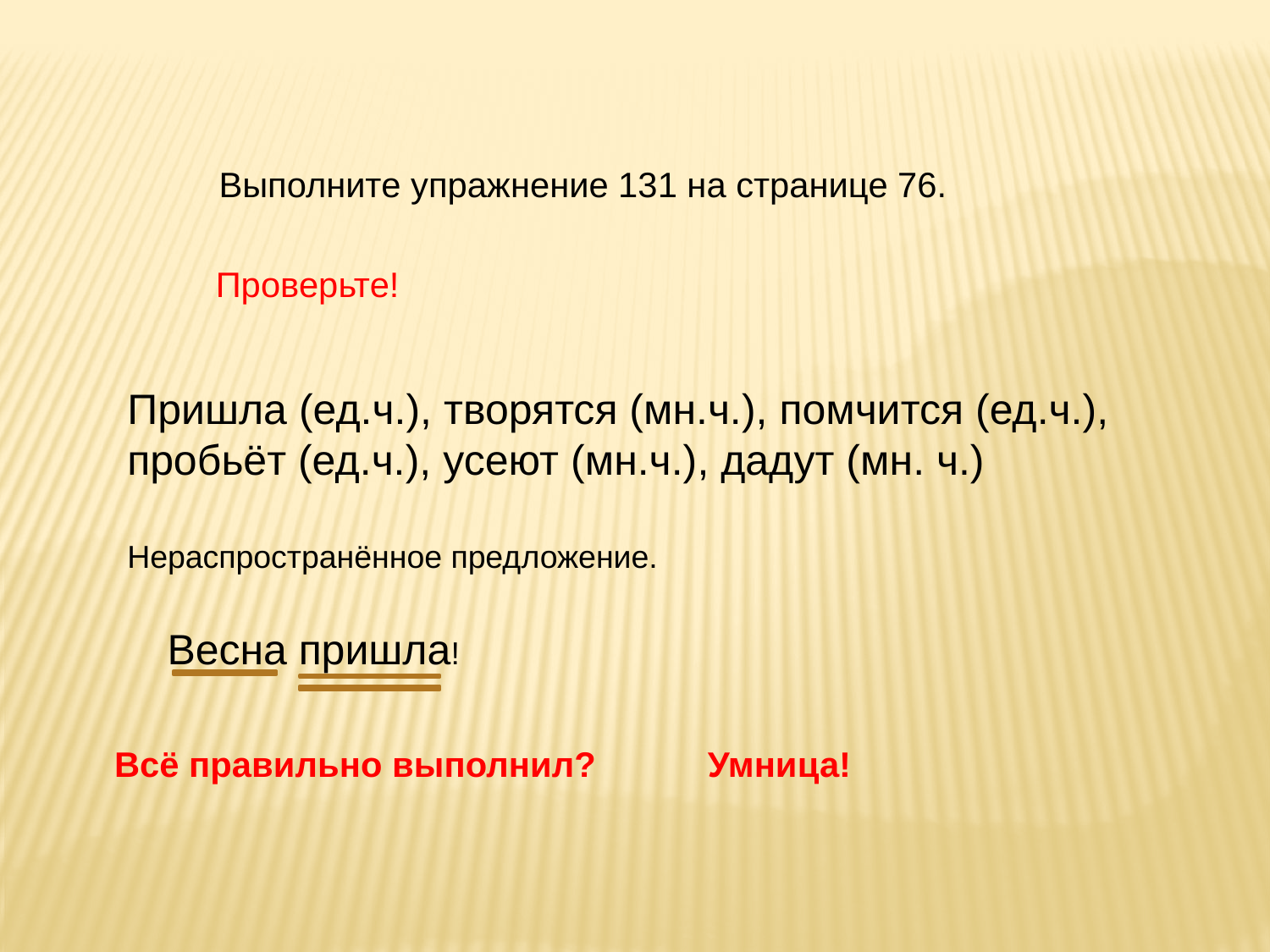

Выполните упражнение 131 на странице 76.
Проверьте!
Пришла (ед.ч.), творятся (мн.ч.), помчится (ед.ч.), пробьёт (ед.ч.), усеют (мн.ч.), дадут (мн. ч.)

Нераспространённое предложение.
Весна пришла!

Всё правильно выполнил?
Умница!